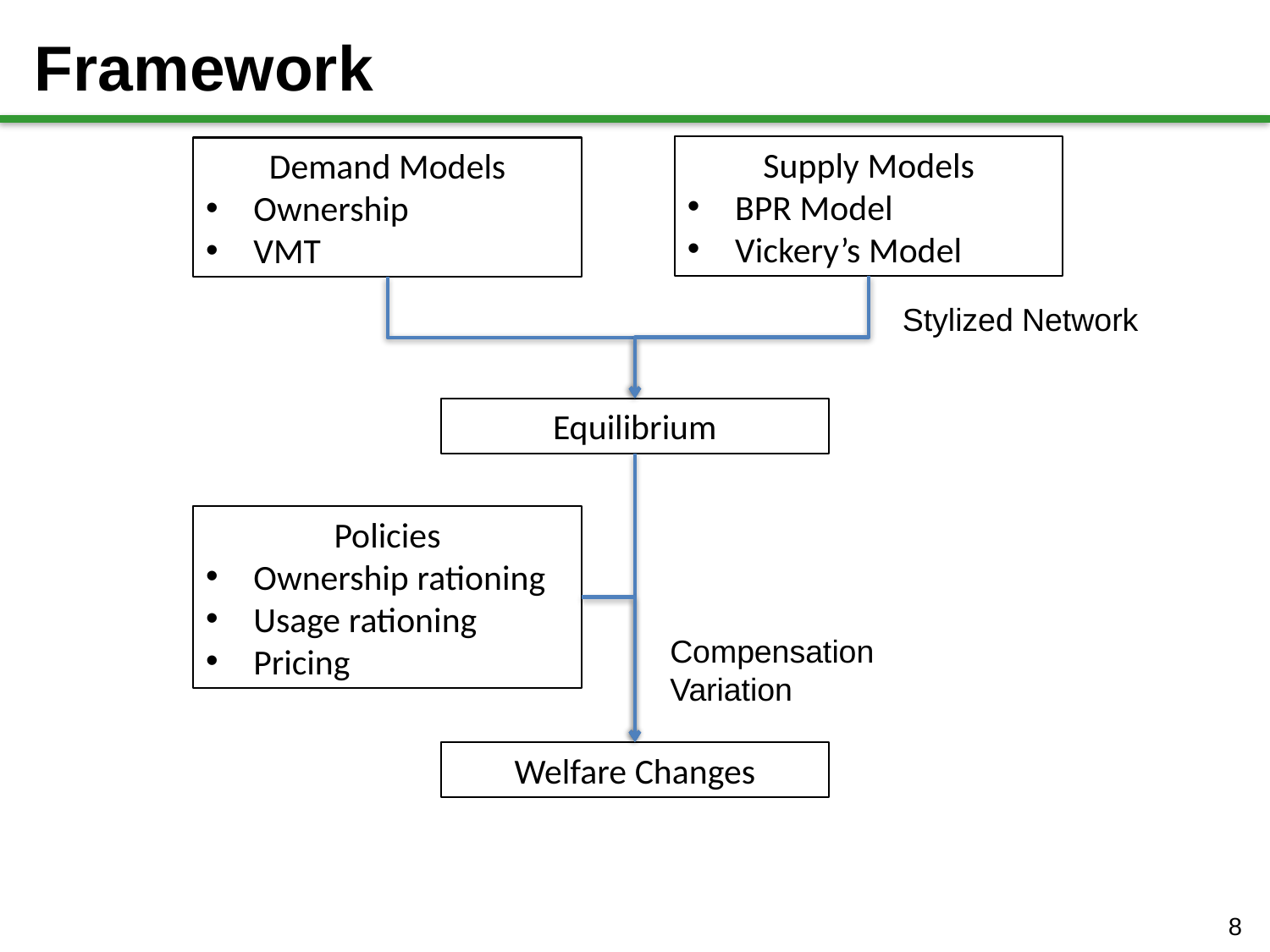

# Framework

Supply Models
BPR Model
Vickery’s Model
Demand Models
Ownership
VMT
Stylized Network
Equilibrium
Policies
Ownership rationing
Usage rationing
Pricing
Compensation Variation
Welfare Changes
8